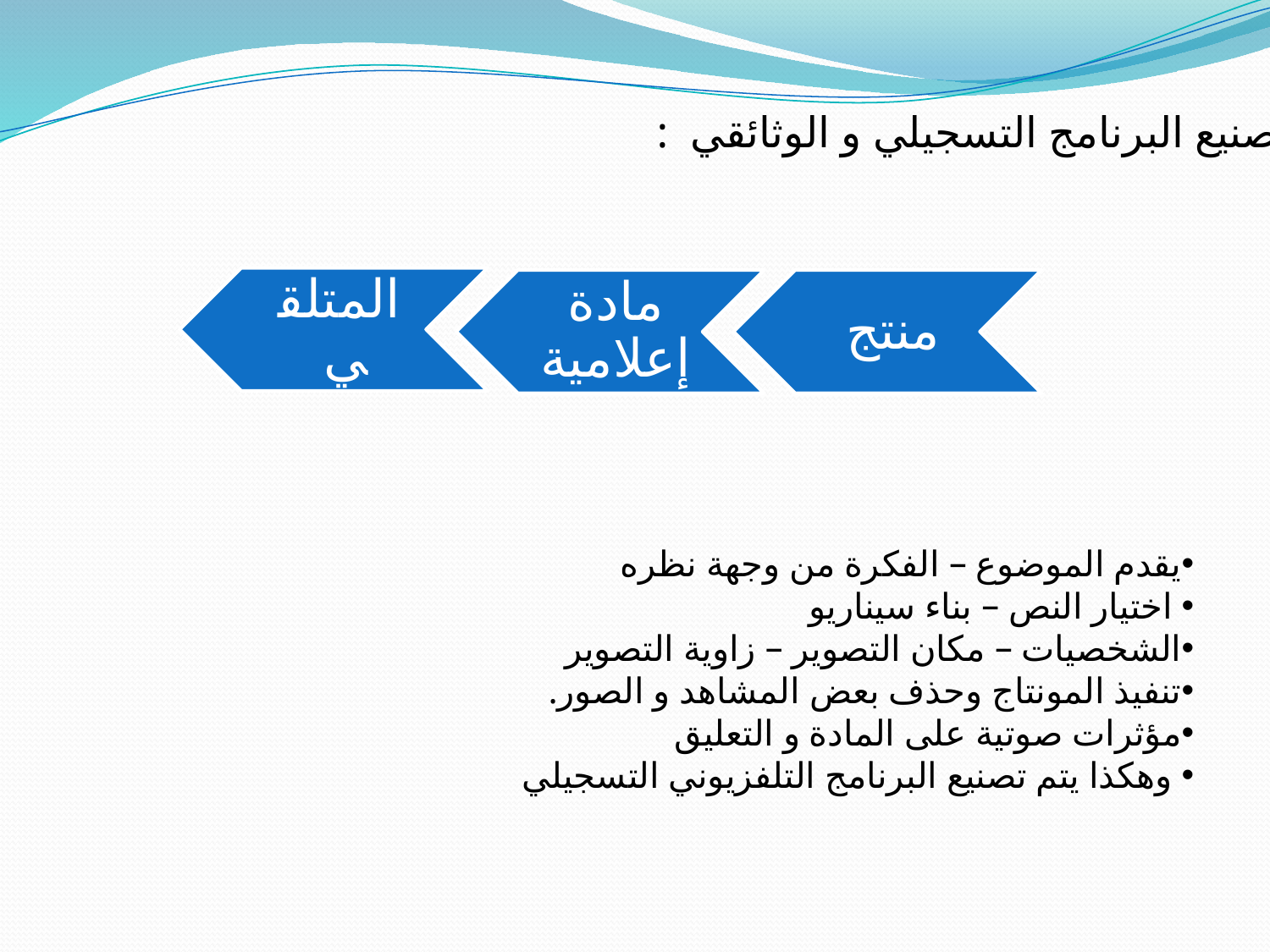

منتج
مادة إعلامية
المتلقي
تصنيع البرنامج التسجيلي و الوثائقي  :

يقدم الموضوع – الفكرة من وجهة نظره
 اختيار النص – بناء سيناريو
الشخصيات – مكان التصوير – زاوية التصوير
تنفيذ المونتاج وحذف بعض المشاهد و الصور.
مؤثرات صوتية على المادة و التعليق
 وهكذا يتم تصنيع البرنامج التلفزيوني التسجيلي